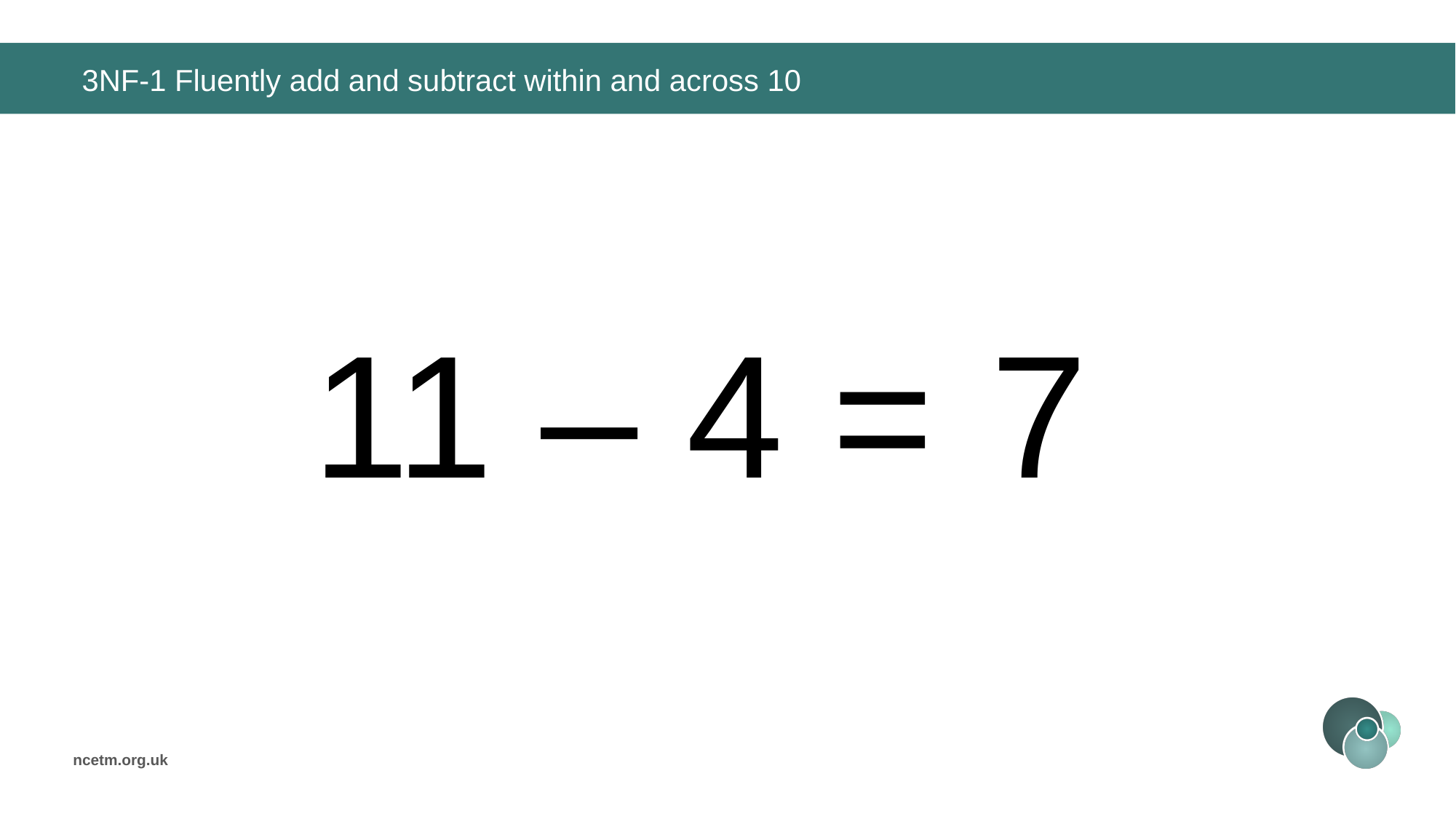

# 3NF-1 Fluently add and subtract within and across 10
11 – 4 =
7